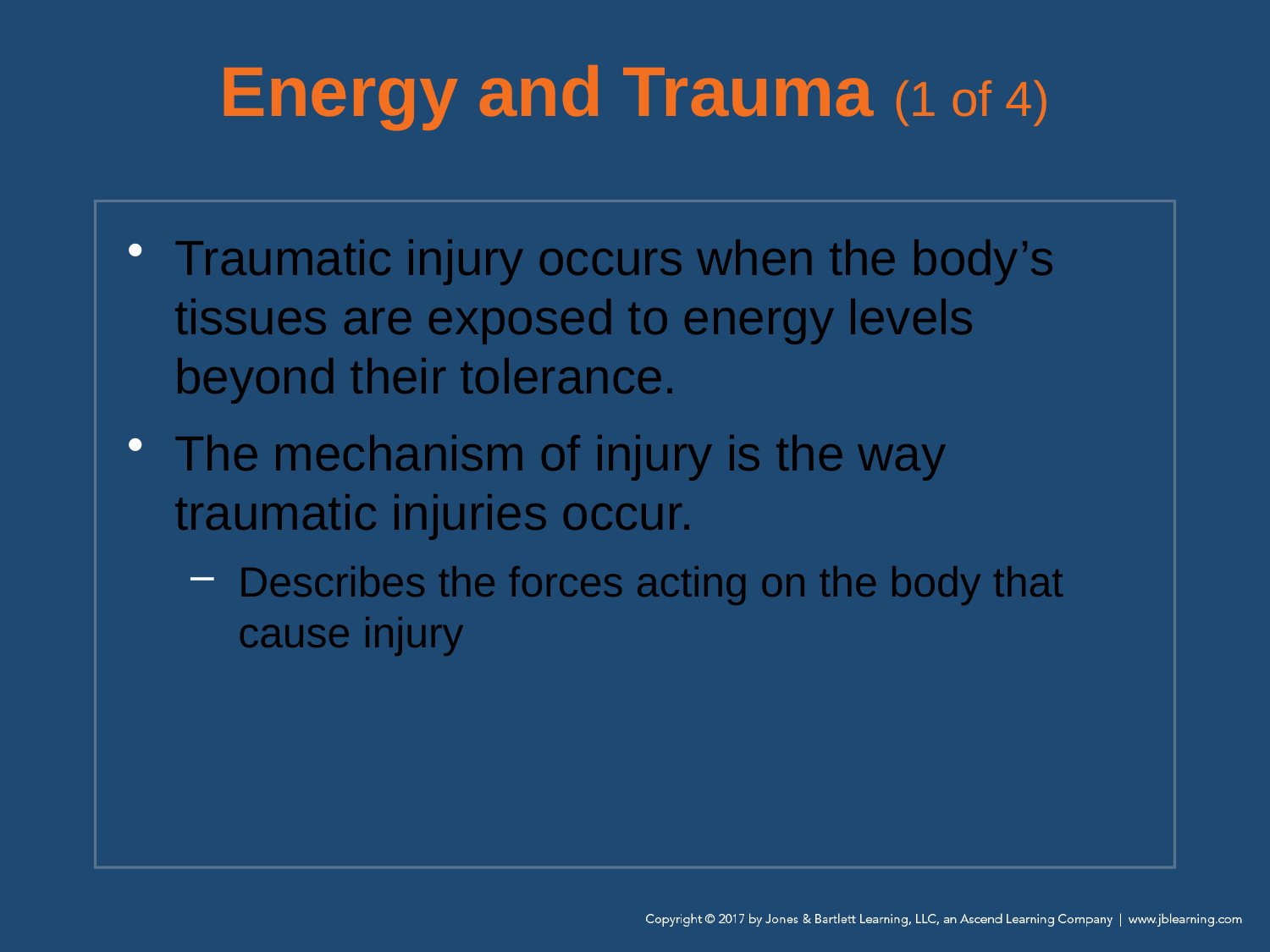

# Energy and Trauma (1 of 4)
Traumatic injury occurs when the body’s tissues are exposed to energy levels beyond their tolerance.
The mechanism of injury is the way traumatic injuries occur.
Describes the forces acting on the body that cause injury